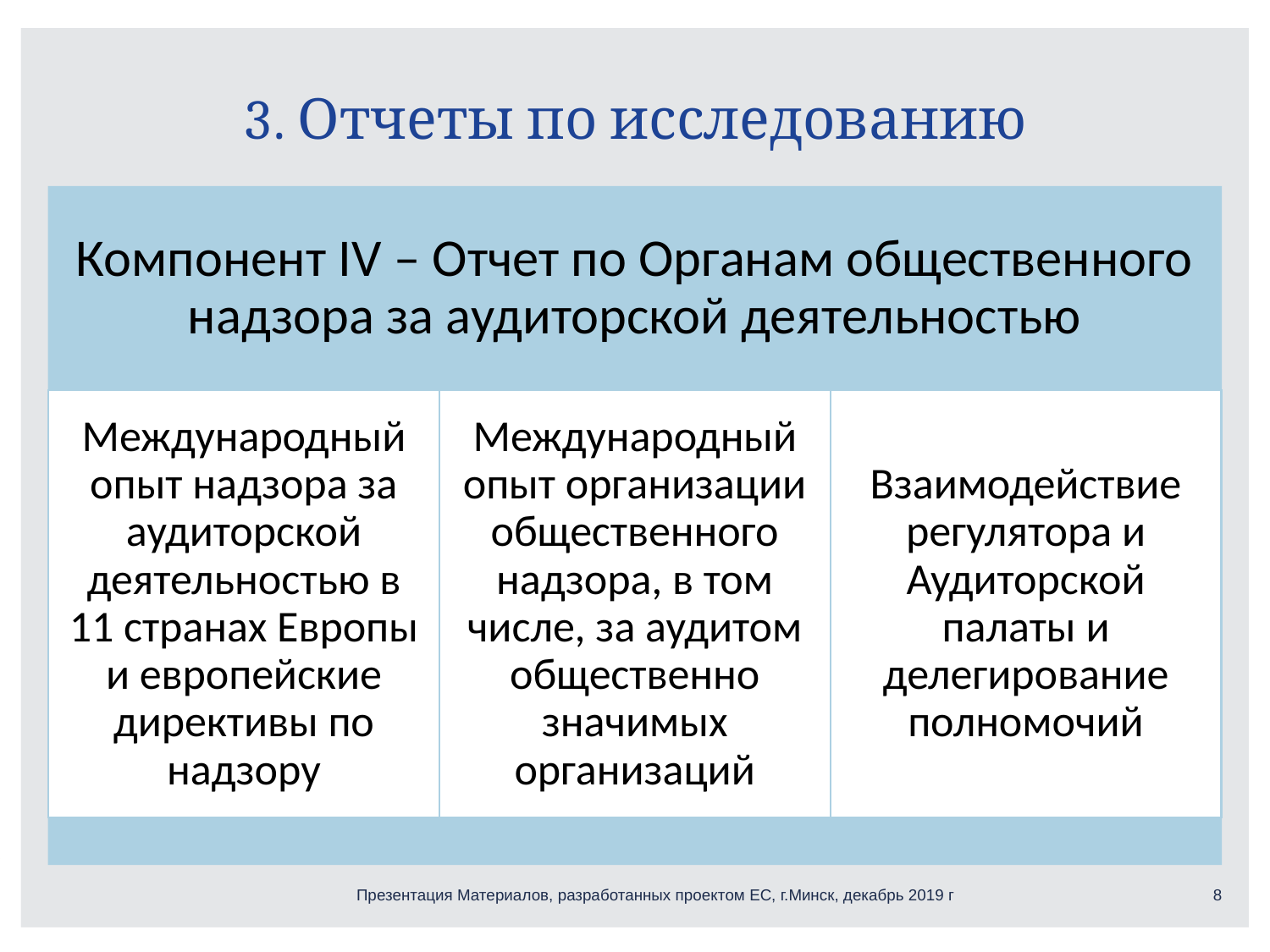

# 3. Отчеты по исследованию

Компонент IV – Отчет по Органам общественного надзора за аудиторской деятельностью
Международный опыт надзора за аудиторской деятельностью в 11 странах Европы и европейские директивы по надзору
Международный опыт организации общественного надзора, в том числе, за аудитом общественно значимых организаций
Взаимодействие регулятора и Аудиторской палаты и делегирование полномочий
8
Презентация Материалов, разработанных проектом ЕС, г.Минск, декабрь 2019 г